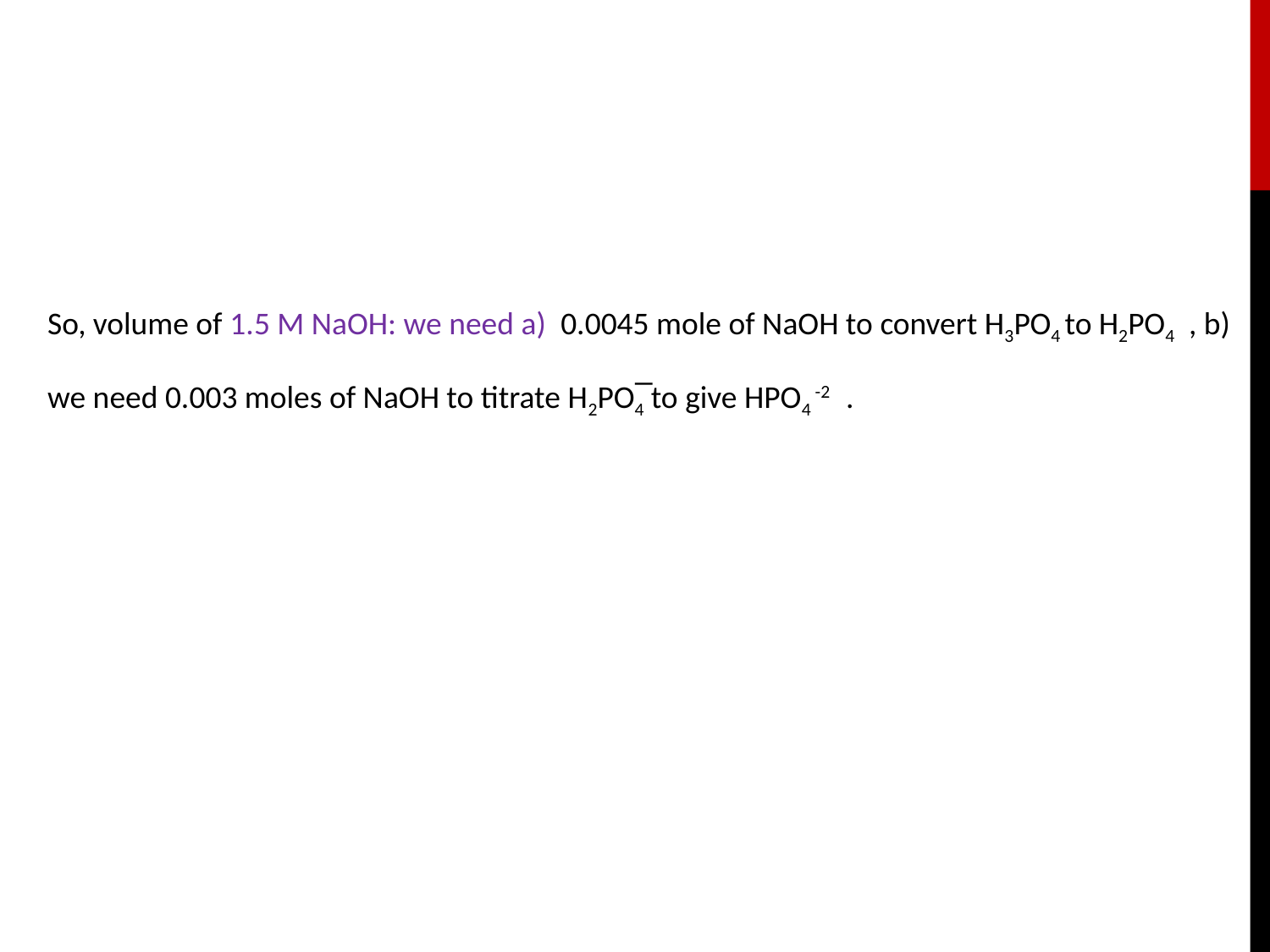

So, volume of 1.5 M NaOH: we need a)  0.0045 mole of NaOH to convert H3PO4 to H2PO4  , b) we need 0.003 moles of NaOH to titrate H2PO4̅ to give HPO4 -2   .